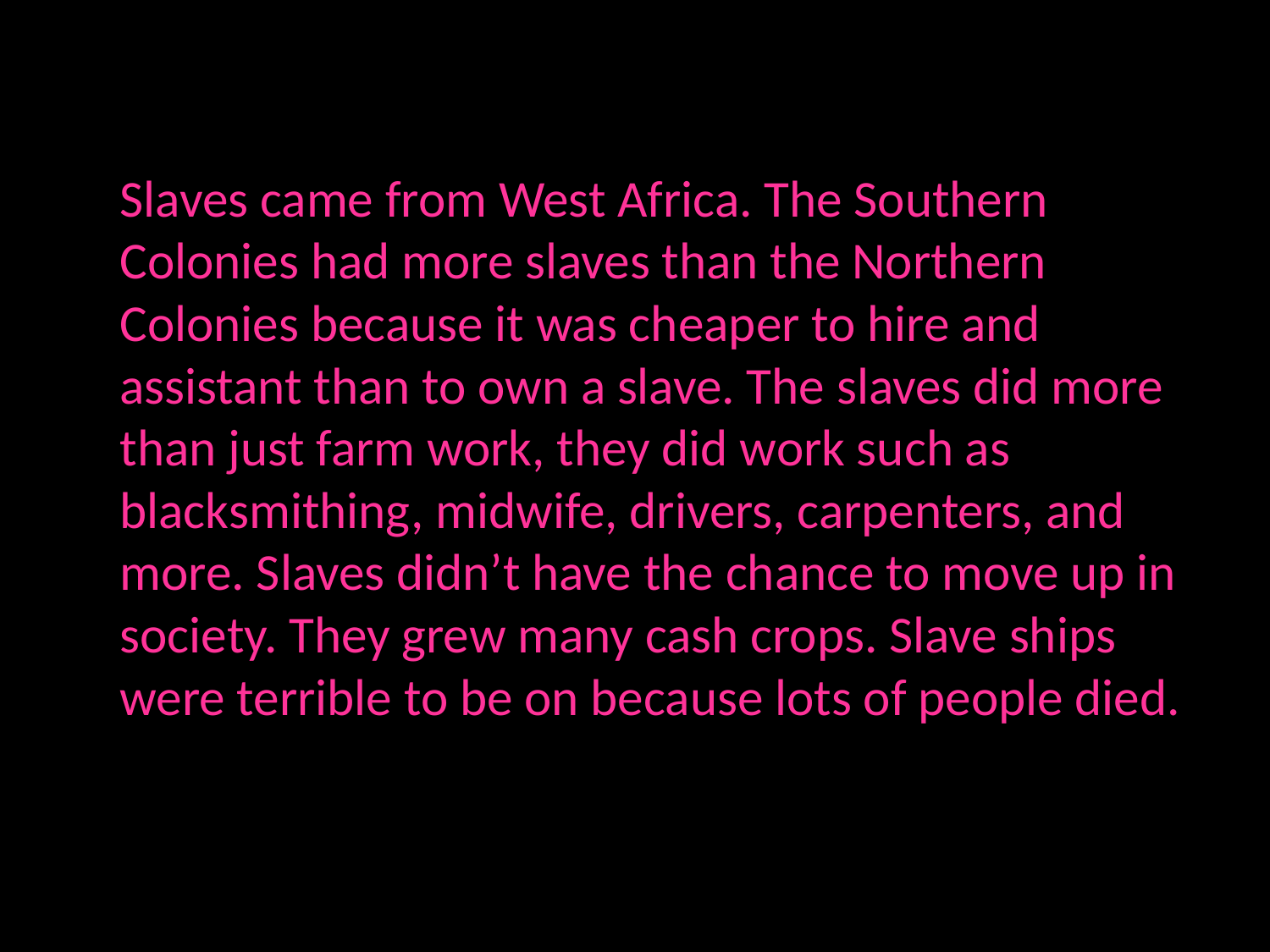

Slaves came from West Africa. The Southern Colonies had more slaves than the Northern Colonies because it was cheaper to hire and assistant than to own a slave. The slaves did more than just farm work, they did work such as blacksmithing, midwife, drivers, carpenters, and more. Slaves didn’t have the chance to move up in society. They grew many cash crops. Slave ships were terrible to be on because lots of people died.